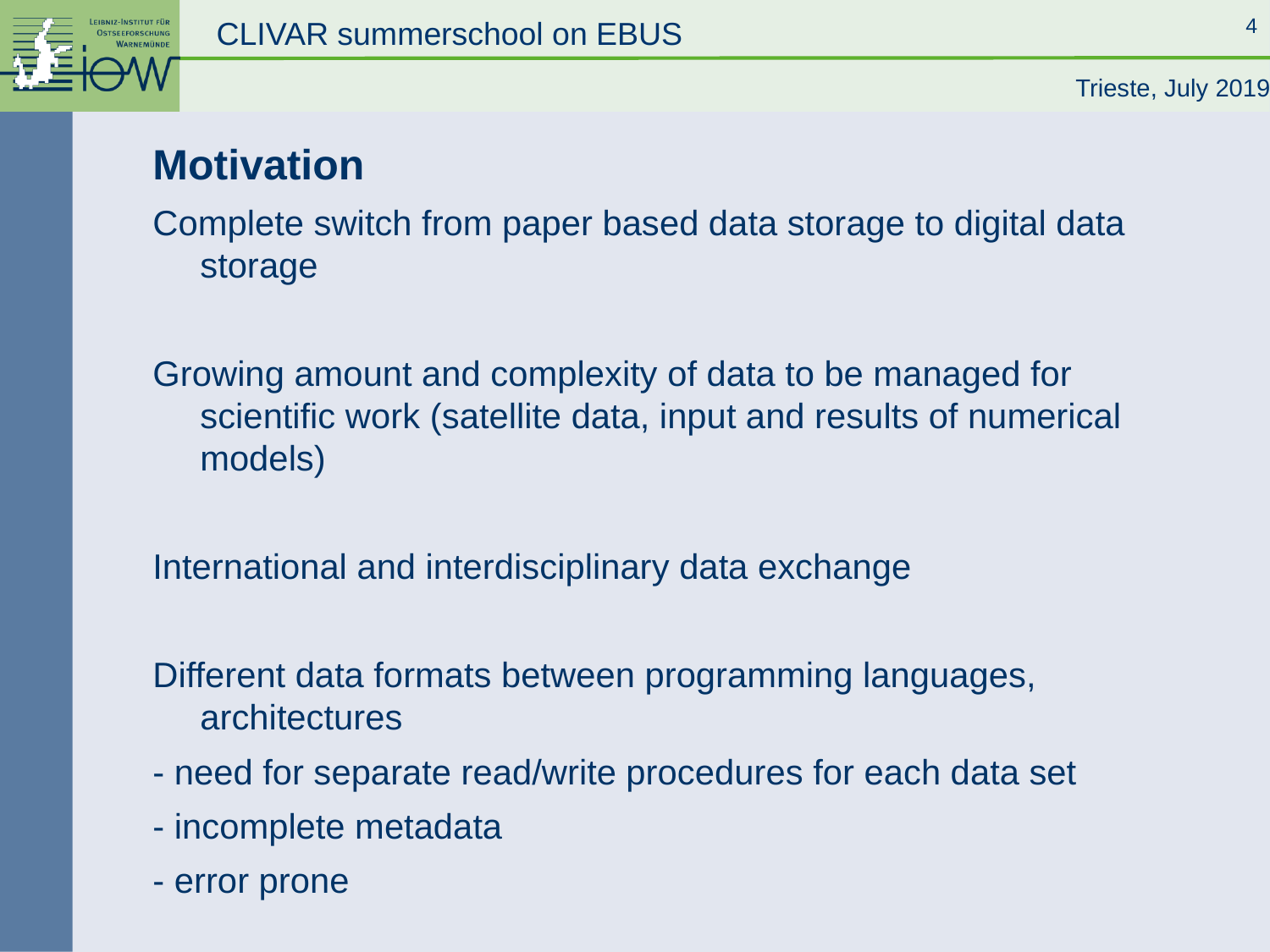

4
Motivation
Complete switch from paper based data storage to digital data storage

Growing amount and complexity of data to be managed for scientific work (satellite data, input and results of numerical models)

International and interdisciplinary data exchange

Different data formats between programming languages, architectures
- need for separate read/write procedures for each data set
- incomplete metadata
- error prone